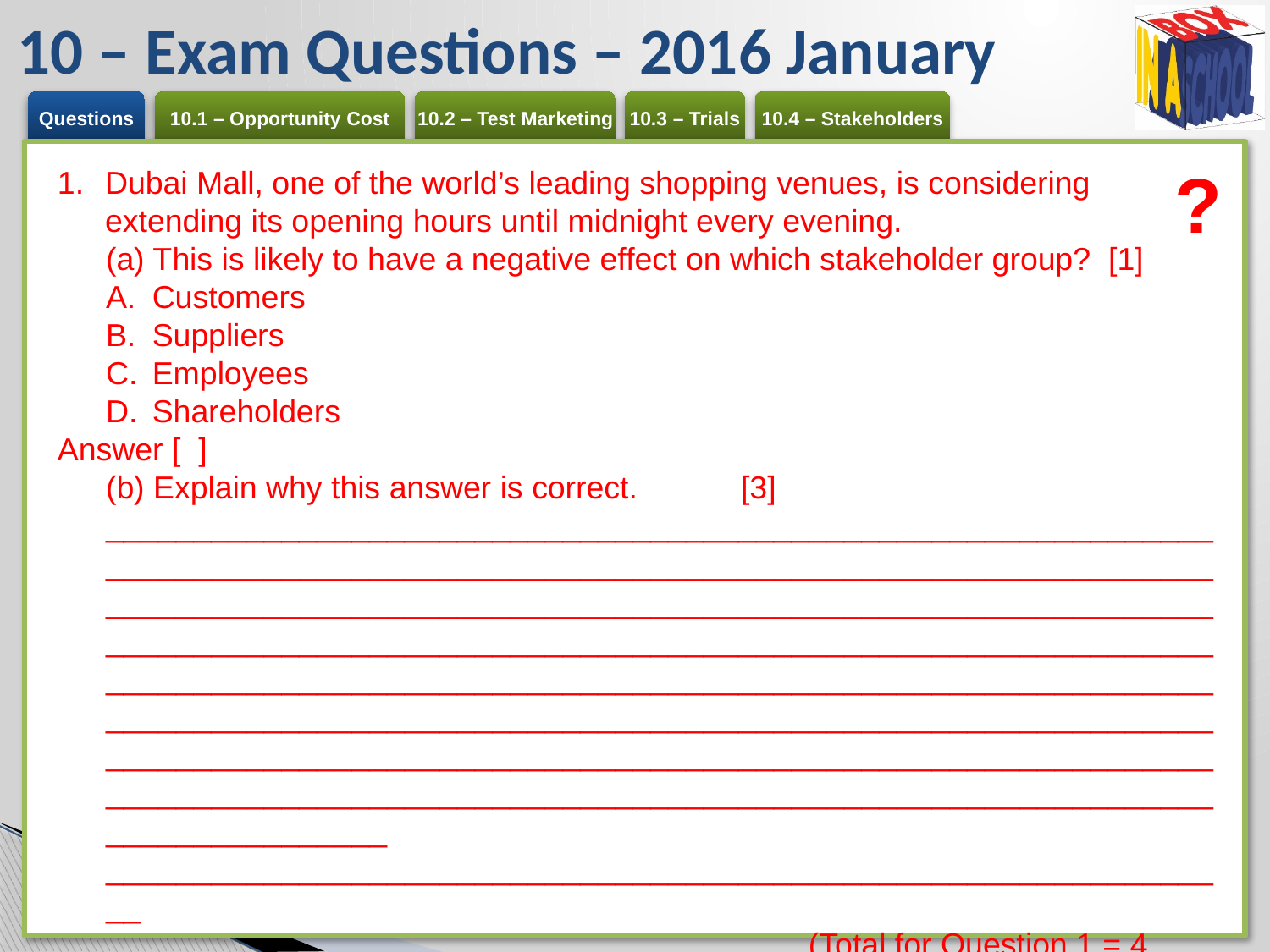

# 10 – Exam Questions – 2016 January
?
Dubai Mall, one of the world’s leading shopping venues, is considering extending its opening hours until midnight every evening.
(a) This is likely to have a negative effect on which stakeholder group?  [1]
Customers
Suppliers
Employees
Shareholders
Answer [  ]
(b) Explain why this answer is correct.	[3]
________________________________________________________________________________________________________________________________________________________________________________________________________________________________________________________________________________________________________________________________________________________________________________________________________________________________________________________________________________________________________________________________________
_________________________________________________________________
________________________________________(Total for Question 1 = 4 marks)